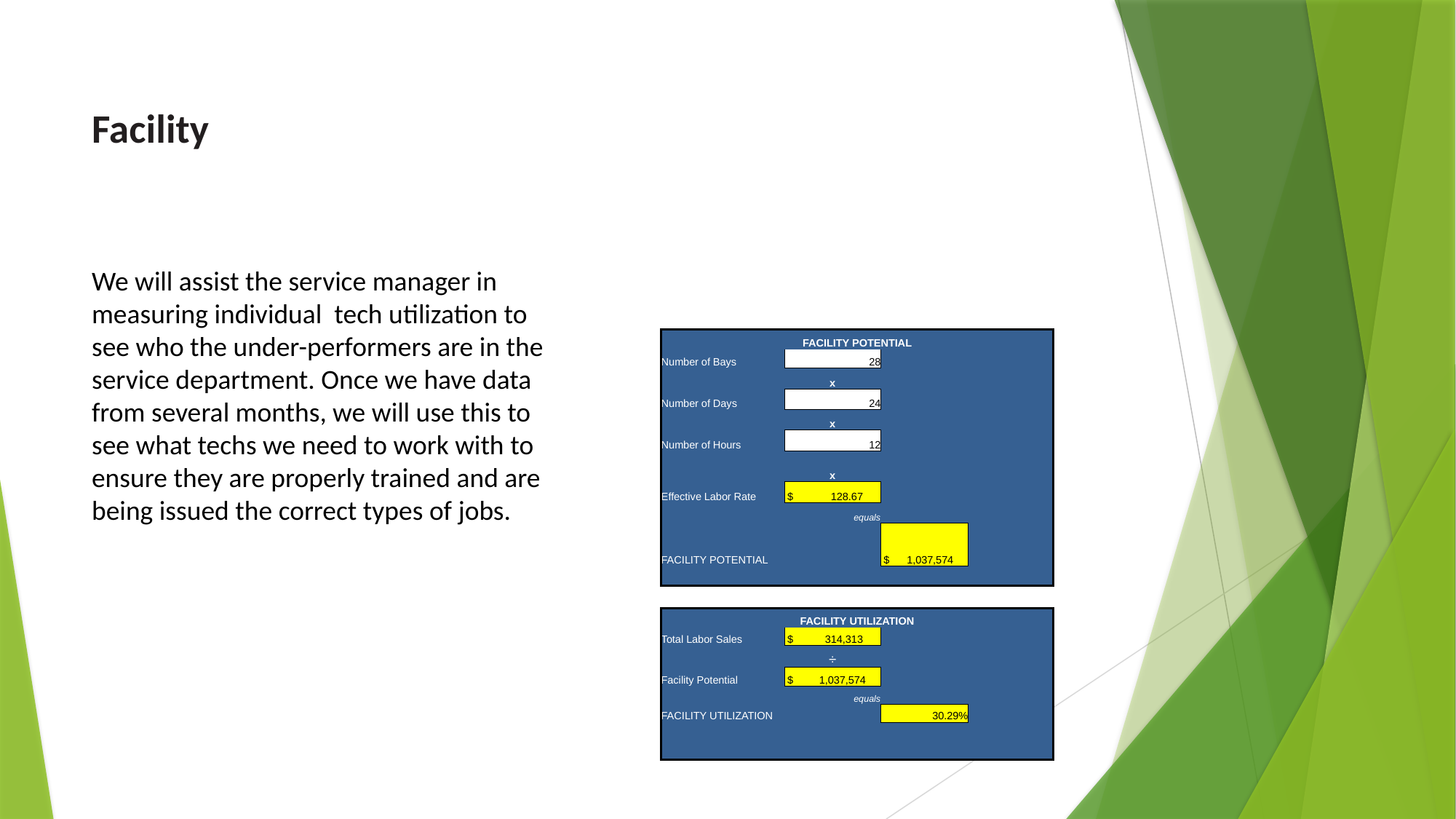

# Facility
We will assist the service manager in measuring individual  tech utilization to see who the under-performers are in the service department. Once we have data from several months, we will use this to see what techs we need to work with to ensure they are properly trained and are being issued the correct types of jobs.

|  |  |  |  |  |  |  |  |
| --- | --- | --- | --- | --- | --- | --- | --- |
|  | FACILITY POTENTIAL |  |  |  |  |  |  |
|  | Number of Bays | 28 |  |  |  |  |  |
|  |  | x |  |  |  |  |  |
|  | Number of Days | 24 |  |  |  |  |  |
|  |  | x |  |  |  |  |  |
|  | Number of Hours | 12 |  |  |  |  |  |
|  |  | x |  |  |  |  |  |
|  | Effective Labor Rate | $ 128.67 |  |  |  |  |  |
|  |  | equals |  |  |  |  |  |
|  | FACILITY POTENTIAL |  | $ 1,037,574 |  |  |  |  |
|  |  |  |  |  |  |  |  |
|  |  |  |  |  |  |  |  |
|  | FACILITY UTILIZATION |  |  |  |  |  |  |
|  | Total Labor Sales | $ 314,313 |  |  |  |  |  |
|  |  | ÷ |  |  |  |  |  |
|  | Facility Potential | $ 1,037,574 |  |  |  |  |  |
|  |  | equals |  |  |  |  |  |
|  | FACILITY UTILIZATION |  | 30.29% |  |  |  |  |
|  |  |  |  |  |  |  |  |
|  |  |  |  |  |  |  |  |